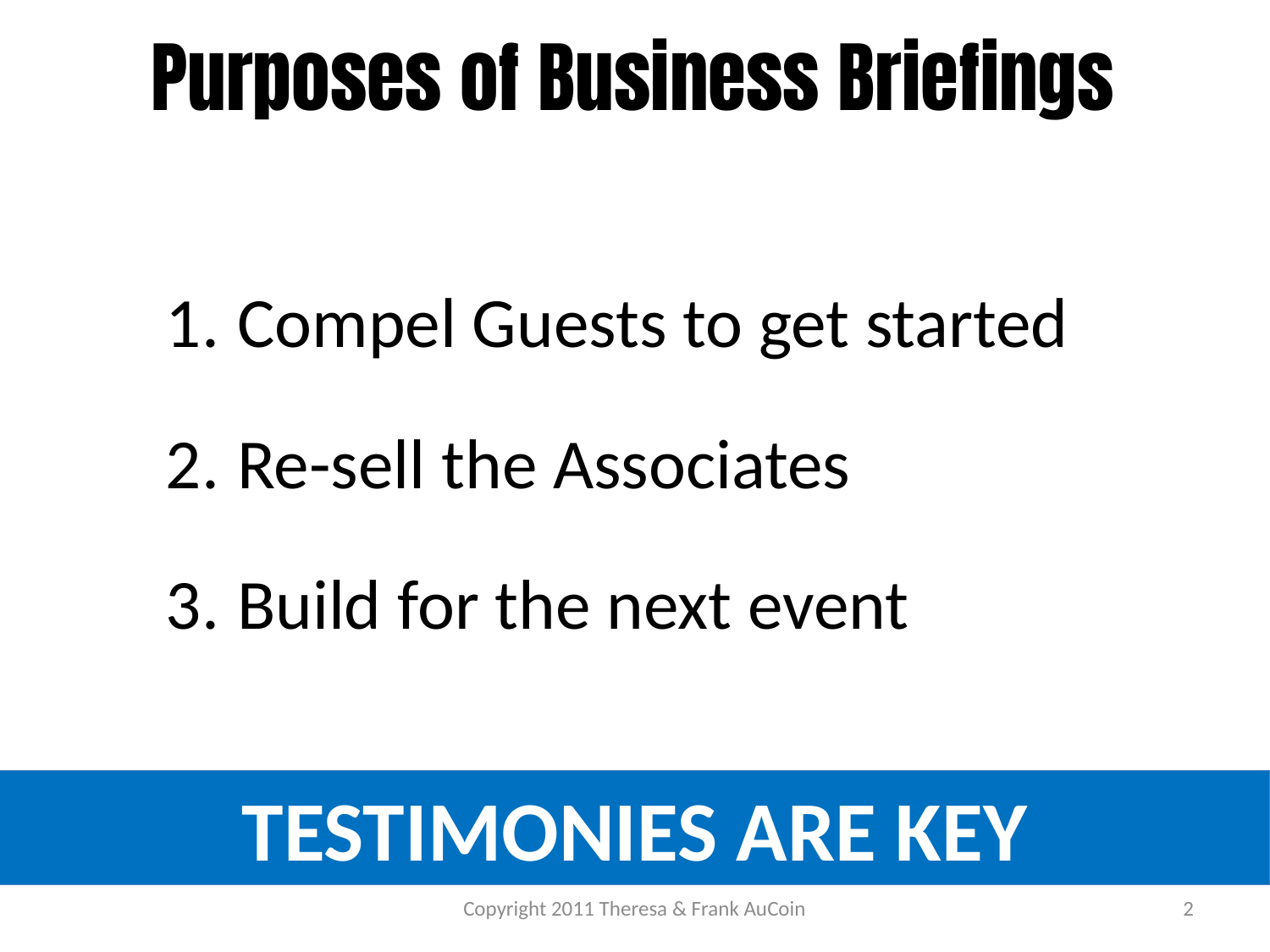

# Purposes of Business Briefings
Compel Guests to get started
Re-sell the Associates
Build for the next event
TESTIMONIES ARE KEY
Copyright 2011 Theresa & Frank AuCoin
2